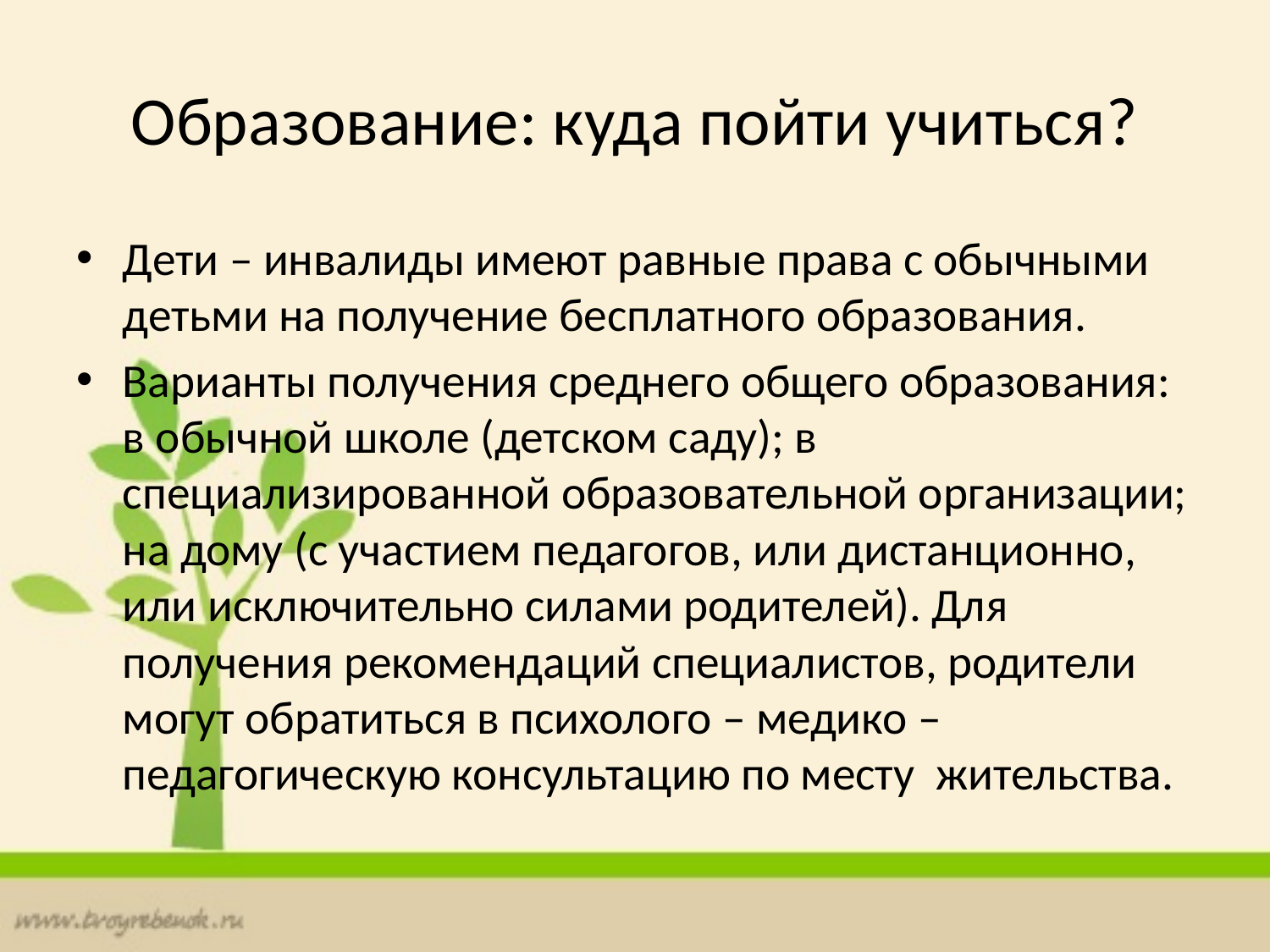

# Образование: куда пойти учиться?
Дети – инвалиды имеют равные права с обычными детьми на получение бесплатного образования.
Варианты получения среднего общего образования: в обычной школе (детском саду); в специализированной образовательной организации; на дому (с участием педагогов, или дистанционно, или исключительно силами родителей). Для получения рекомендаций специалистов, родители могут обратиться в психолого – медико – педагогическую консультацию по месту  жительства.